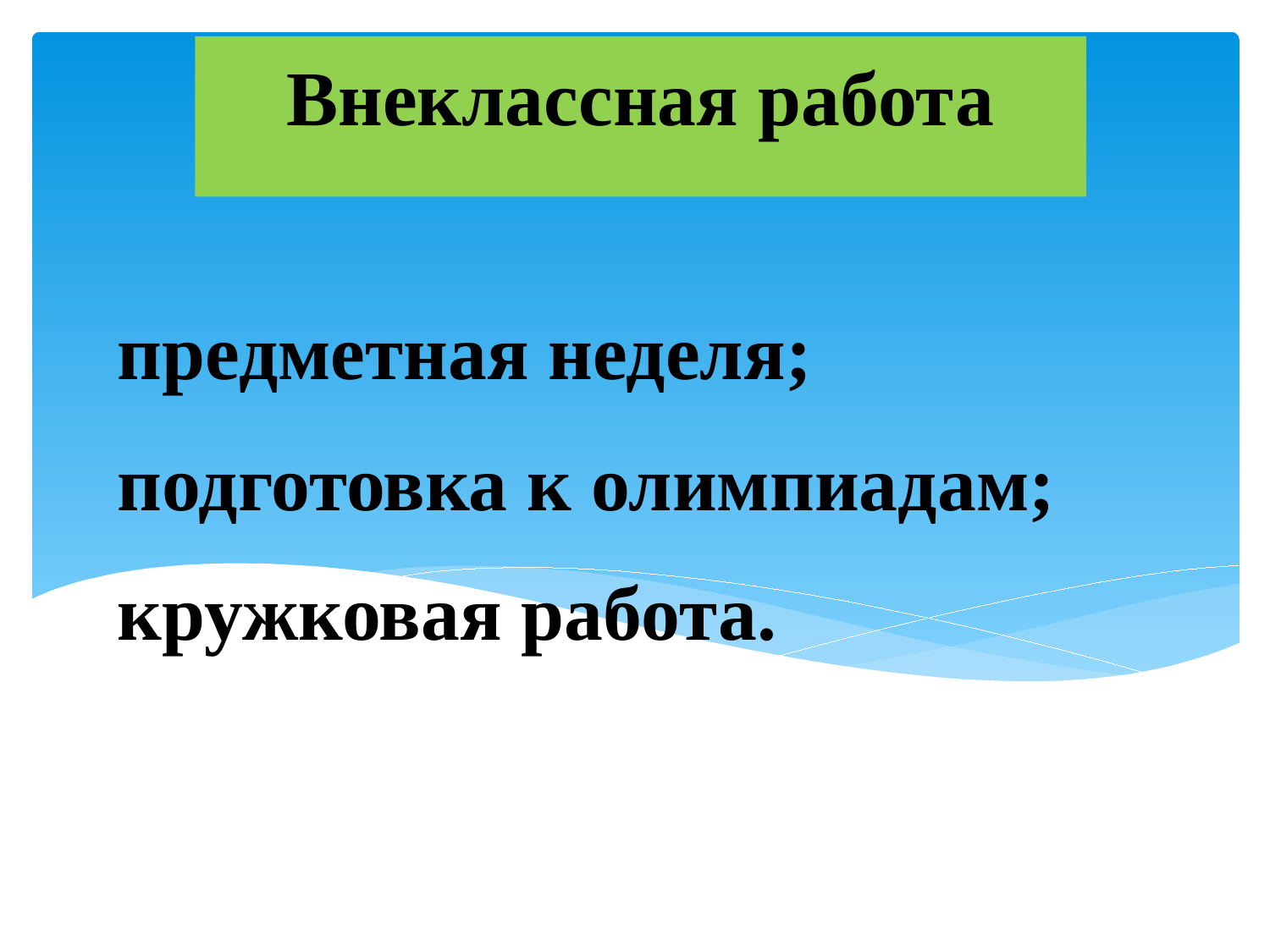

Внеклассная работа

предметная неделя;
#
подготовка к олимпиадам;
кружковая работа.